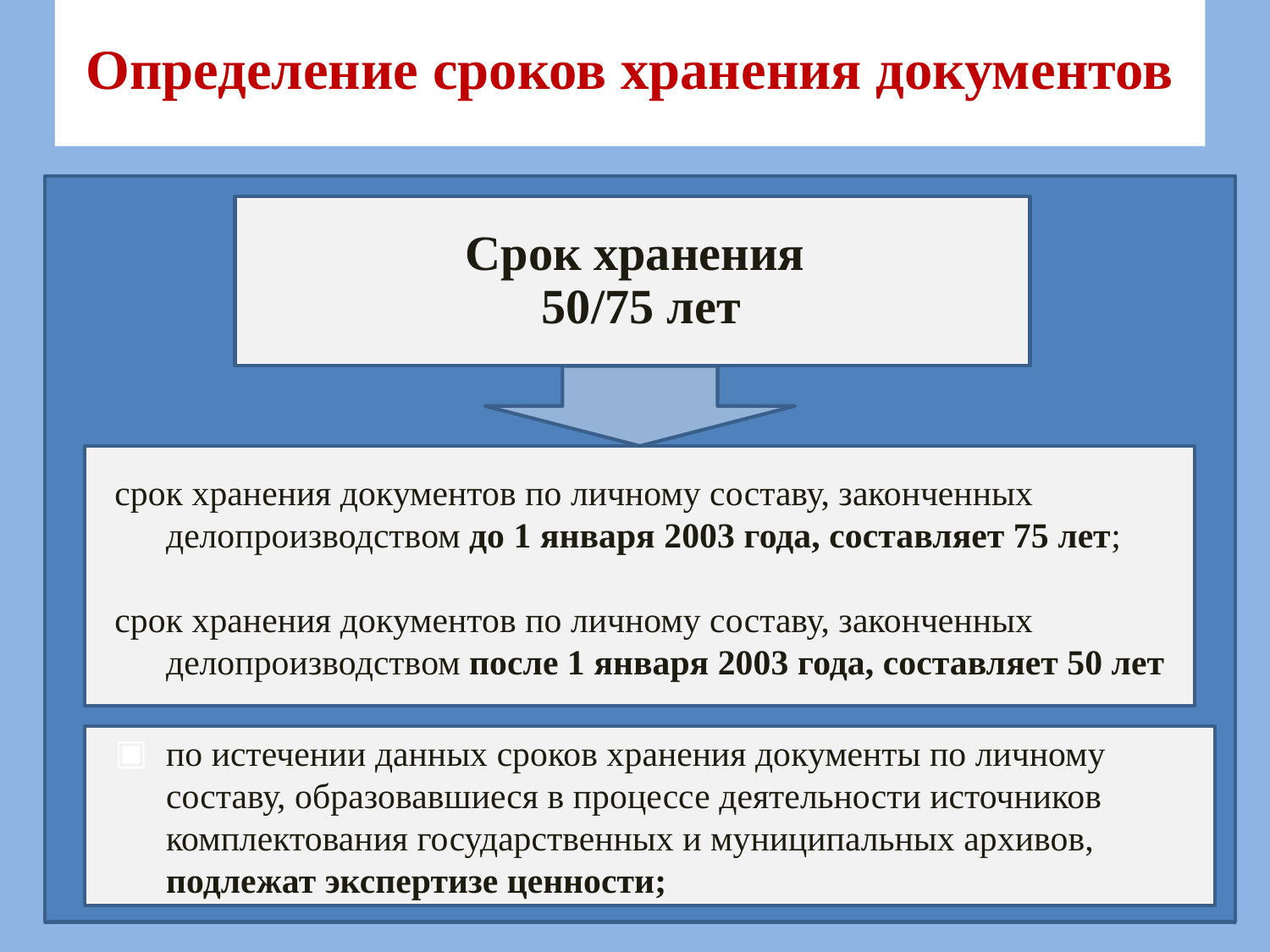

# Определение сроков хранения документов

Срок хранения
50/75 лет

срок хранения документов по личному составу, законченных делопроизводством до 1 января 2003 года, составляет 75 лет;

срок хранения документов по личному составу, законченных делопроизводством после 1 января 2003 года, составляет 50 лет
по истечении данных сроков хранения документы по личному составу, образовавшиеся в процессе деятельности источников комплектования государственных и муниципальных архивов, подлежат экспертизе ценности;